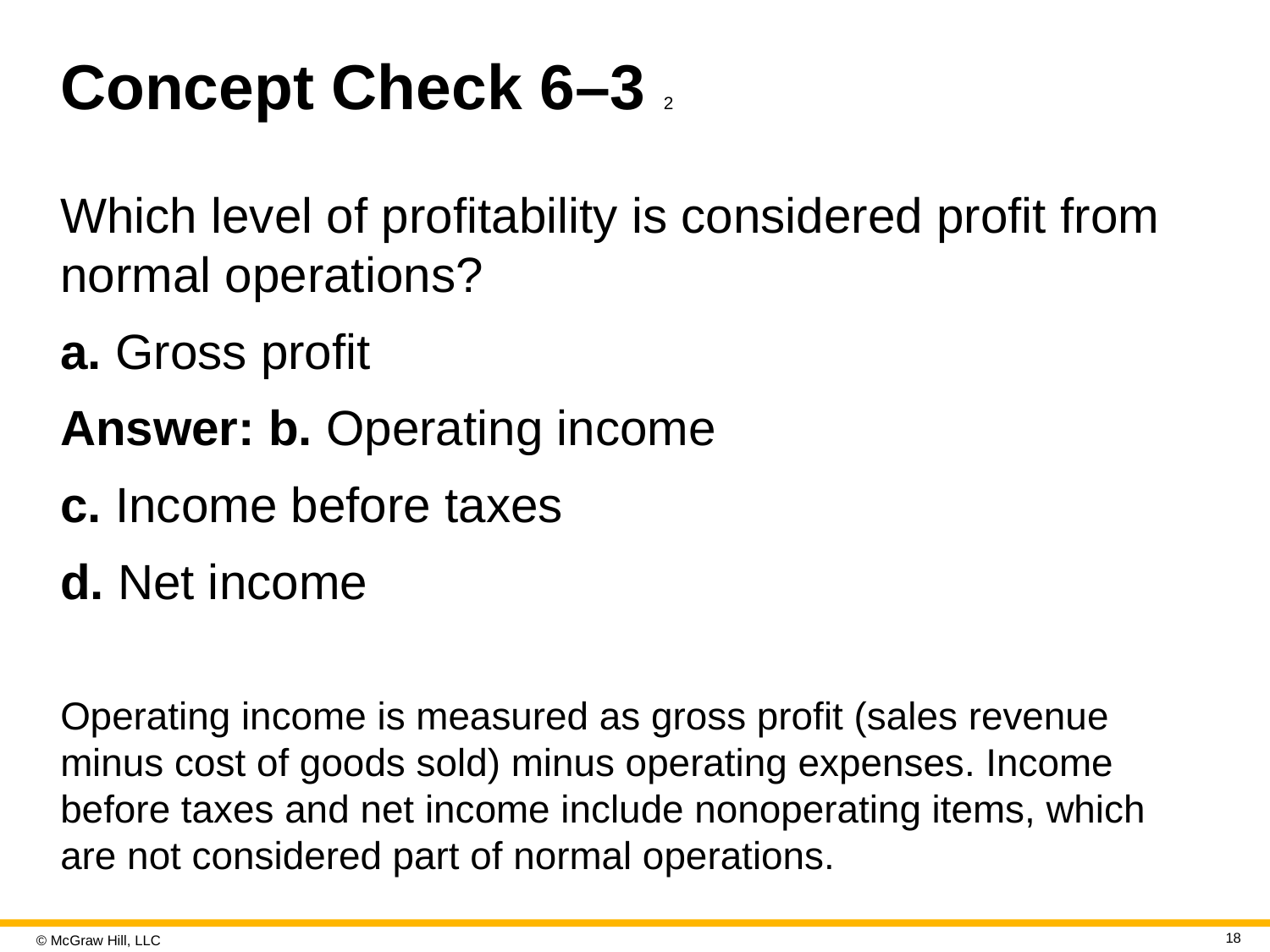

# Concept Check 6–3 2
Which level of profitability is considered profit from normal operations?
a. Gross profit
Answer: b. Operating income
c. Income before taxes
d. Net income
Operating income is measured as gross profit (sales revenue minus cost of goods sold) minus operating expenses. Income before taxes and net income include nonoperating items, which are not considered part of normal operations.
18